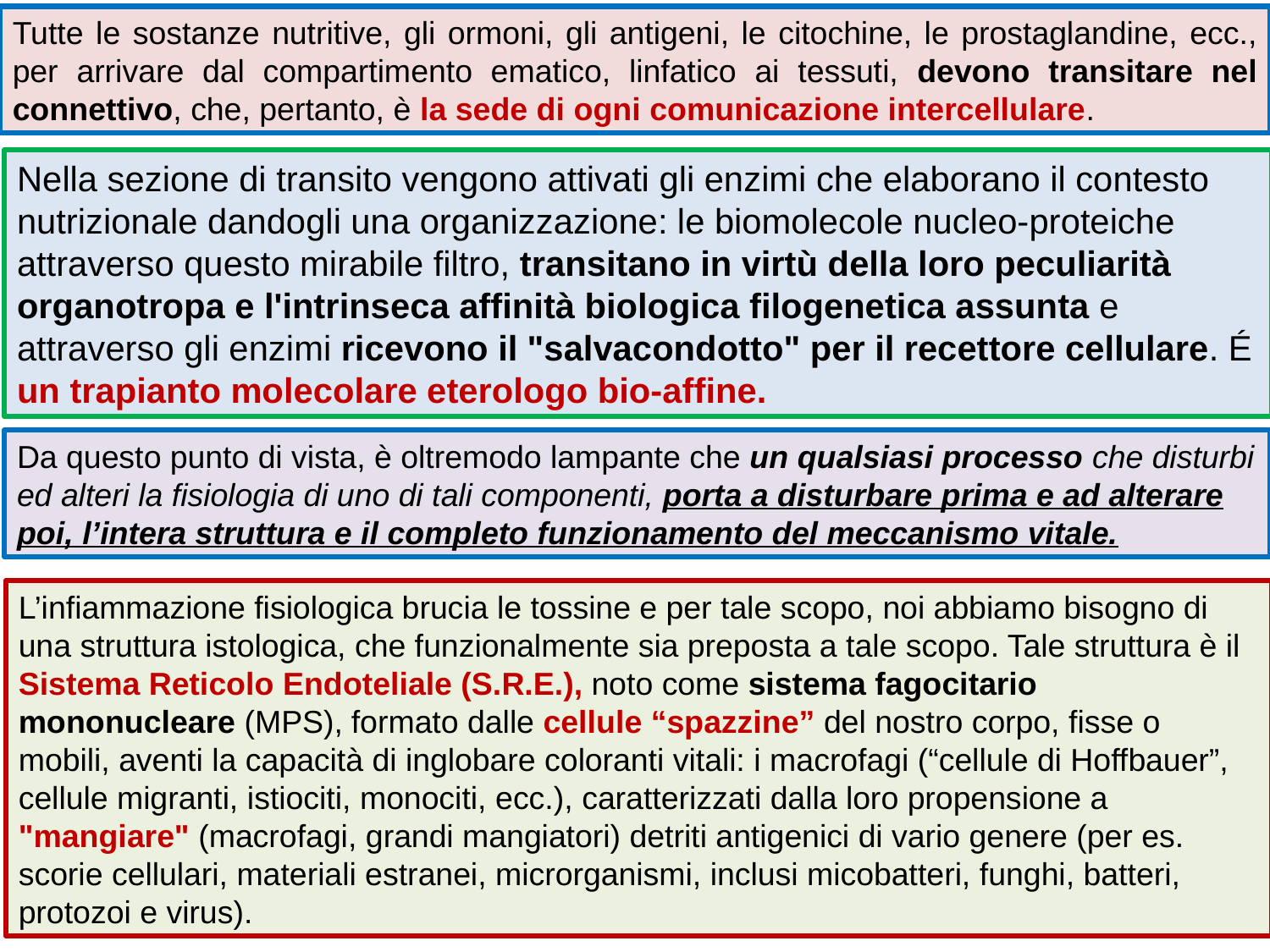

Tutte le sostanze nutritive, gli ormoni, gli antigeni, le citochine, le prostaglandine, ecc., per arrivare dal compartimento ematico, linfatico ai tessuti, devono transitare nel connettivo, che, pertanto, è la sede di ogni comunicazione intercellulare.
Nella sezione di transito vengono attivati gli enzimi che elaborano il contesto nutrizionale dandogli una organizzazione: le biomolecole nucleo-proteiche attraverso questo mirabile filtro, transitano in virtù della loro peculiarità organotropa e l'intrinseca affinità biologica filogenetica assunta e attraverso gli enzimi ricevono il "salvacondotto" per il recettore cellulare. É un trapianto molecolare eterologo bio-affine.
Da questo punto di vista, è oltremodo lampante che un qualsiasi processo che disturbi ed alteri la fisiologia di uno di tali componenti, porta a disturbare prima e ad alterare poi, l’intera struttura e il completo funzionamento del meccanismo vitale.
L’infiammazione fisiologica brucia le tossine e per tale scopo, noi abbiamo bisogno di una struttura istologica, che funzionalmente sia preposta a tale scopo. Tale struttura è il Sistema Reticolo Endoteliale (S.R.E.), noto come sistema fagocitario mononucleare (MPS), formato dalle cellule “spazzine” del nostro corpo, fisse o mobili, aventi la capacità di inglobare coloranti vitali: i macrofagi (“cellule di Hoffbauer”, cellule migranti, istiociti, monociti, ecc.), caratterizzati dalla loro propensione a "mangiare" (macrofagi, grandi mangiatori) detriti antigenici di vario genere (per es. scorie cellulari, materiali estranei, microrganismi, inclusi micobatteri, funghi, batteri, protozoi e virus).